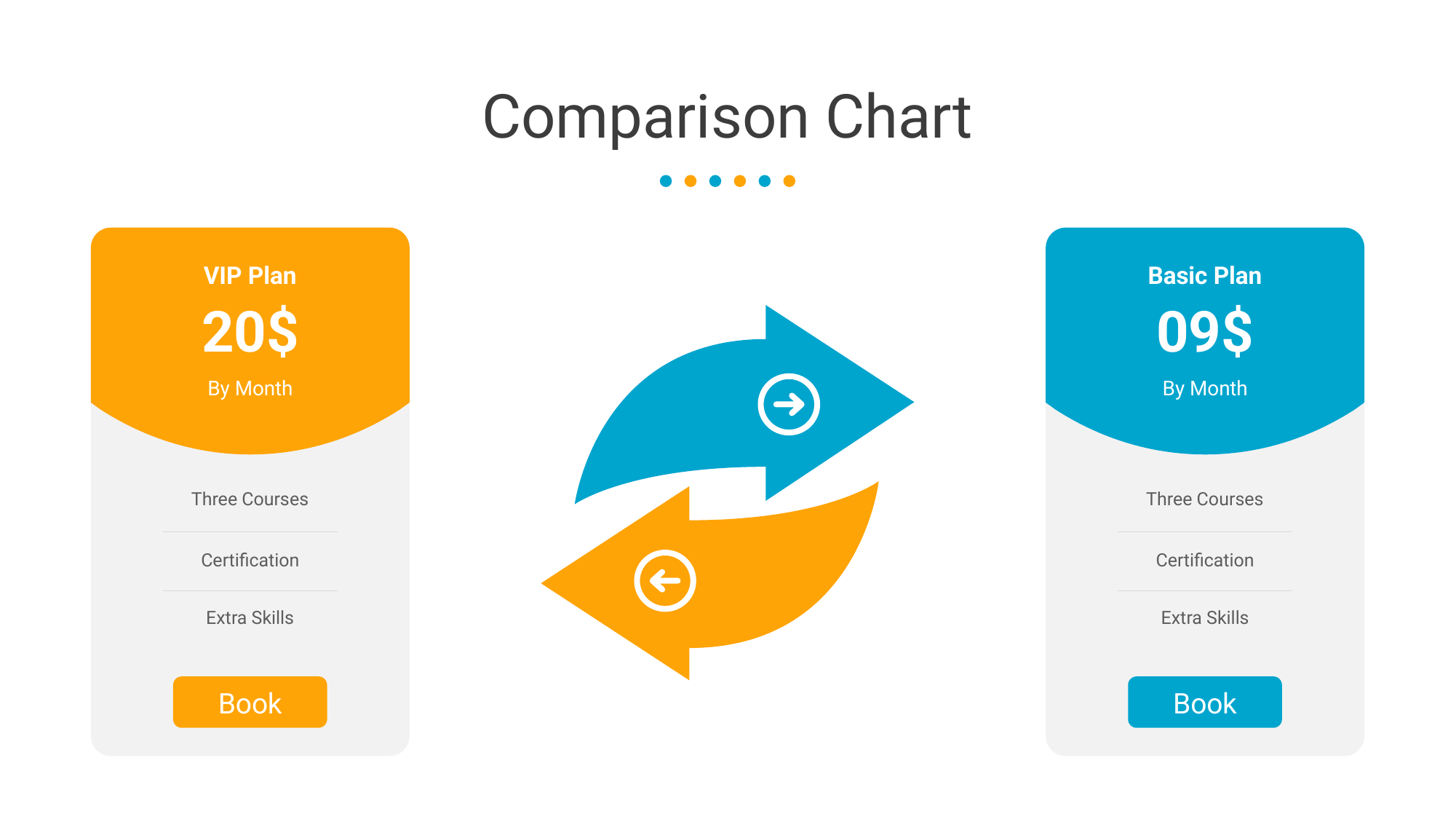

# Comparison Chart

VIP Plan
Basic Plan
20$
09$

By Month
By Month
Three Courses
Three Courses
Certification
Certification
Extra Skills
Extra Skills
Book
Book